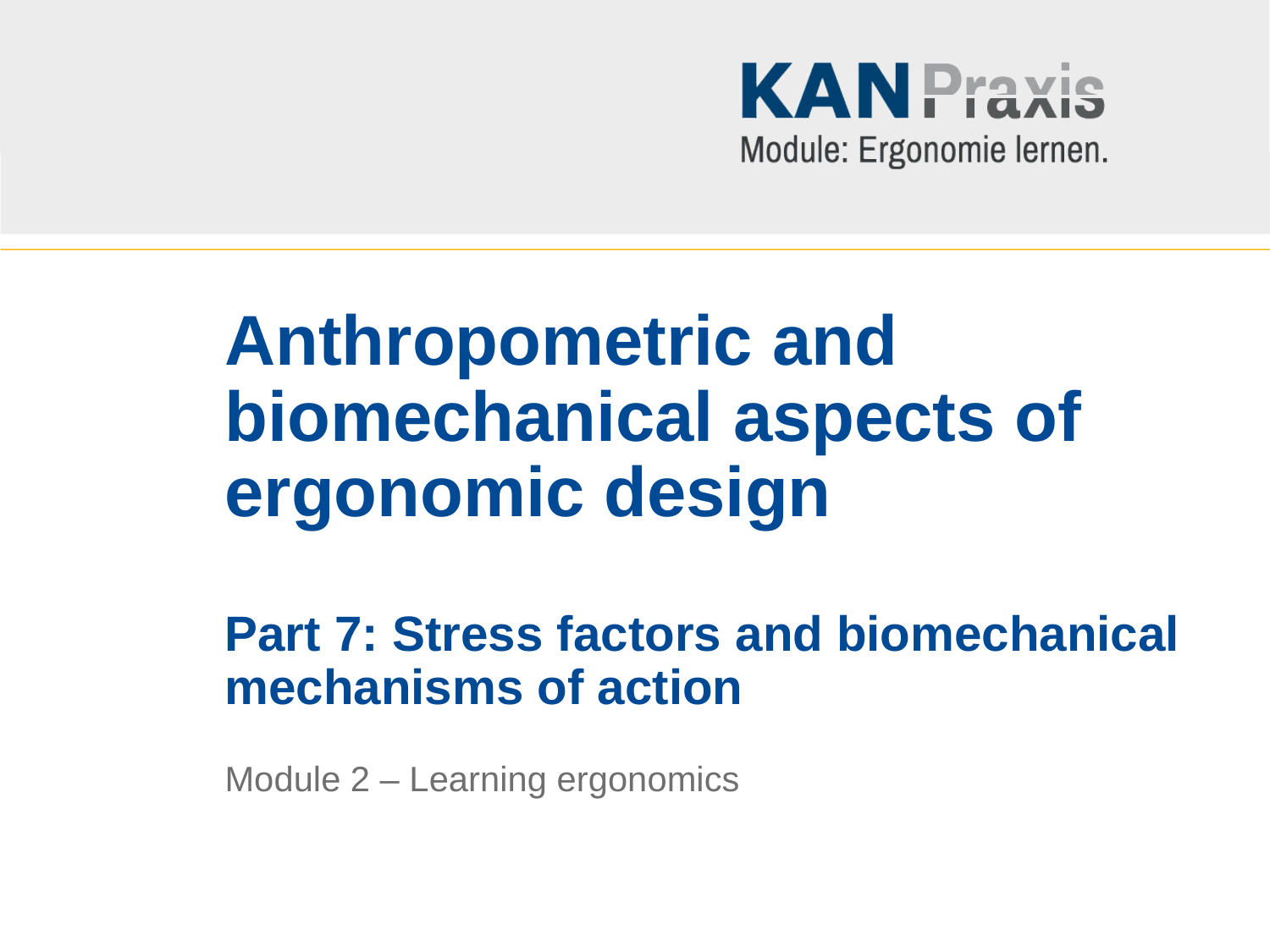

# Anthropometric and biomechanical aspects of ergonomic design Part 7: Stress factors and biomechanical mechanisms of action
Module 2 – Learning ergonomics